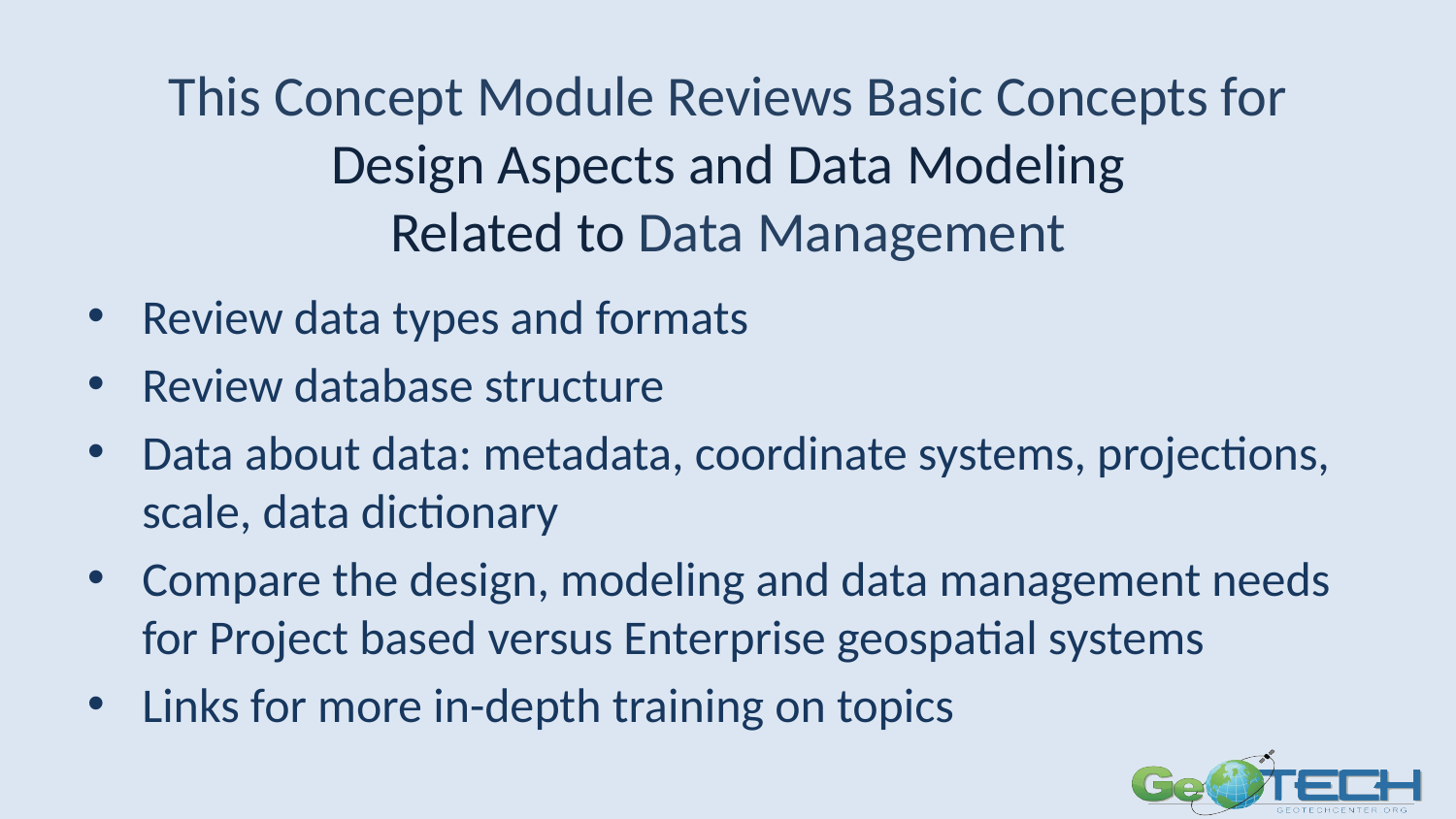

# This Concept Module Reviews Basic Concepts for Design Aspects and Data Modeling Related to Data Management
Review data types and formats
Review database structure
Data about data: metadata, coordinate systems, projections, scale, data dictionary
Compare the design, modeling and data management needs for Project based versus Enterprise geospatial systems
Links for more in-depth training on topics